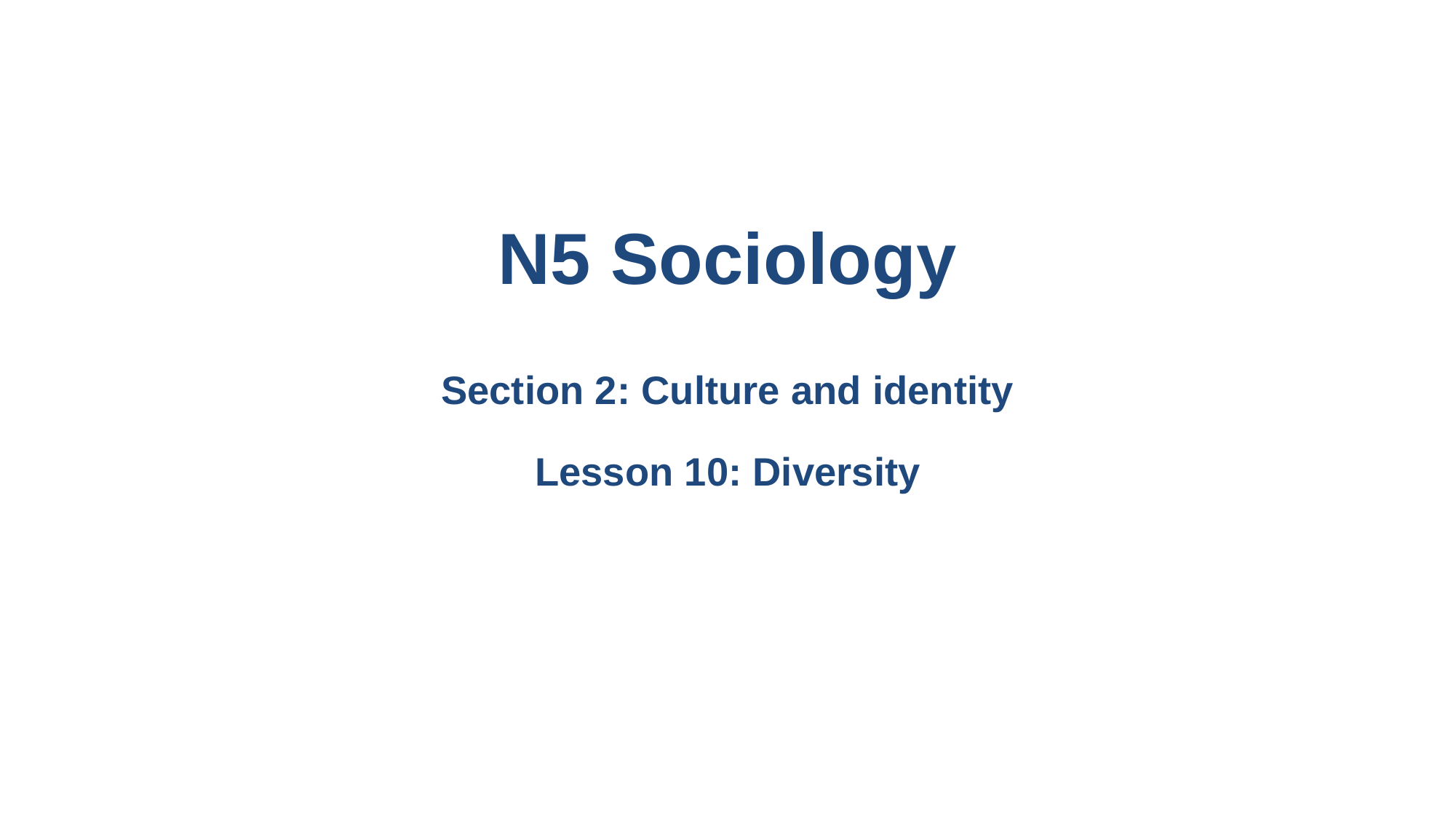

# N5 Sociology Section 2: Culture and identity Lesson 10: Diversity